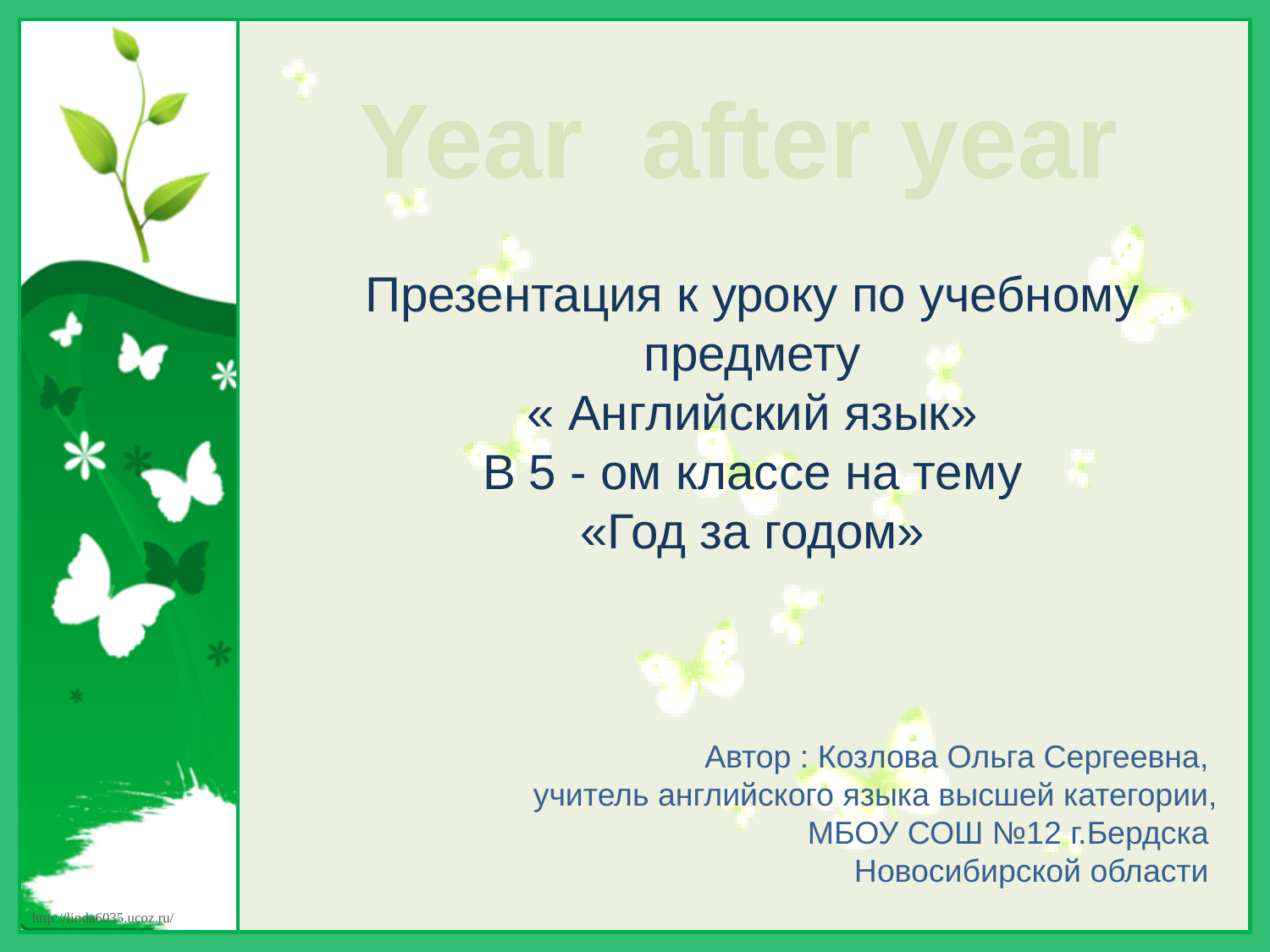

Year  after year

Презентация к уроку по учебному предмету
« Английский язык»
В 5 - ом классе на тему
«Год за годом»

Автор : Козлова Ольга Сергеевна,
учитель английского языка высшей категории,
МБОУ СОШ №12 г.Бердска
Новосибирской области

2017